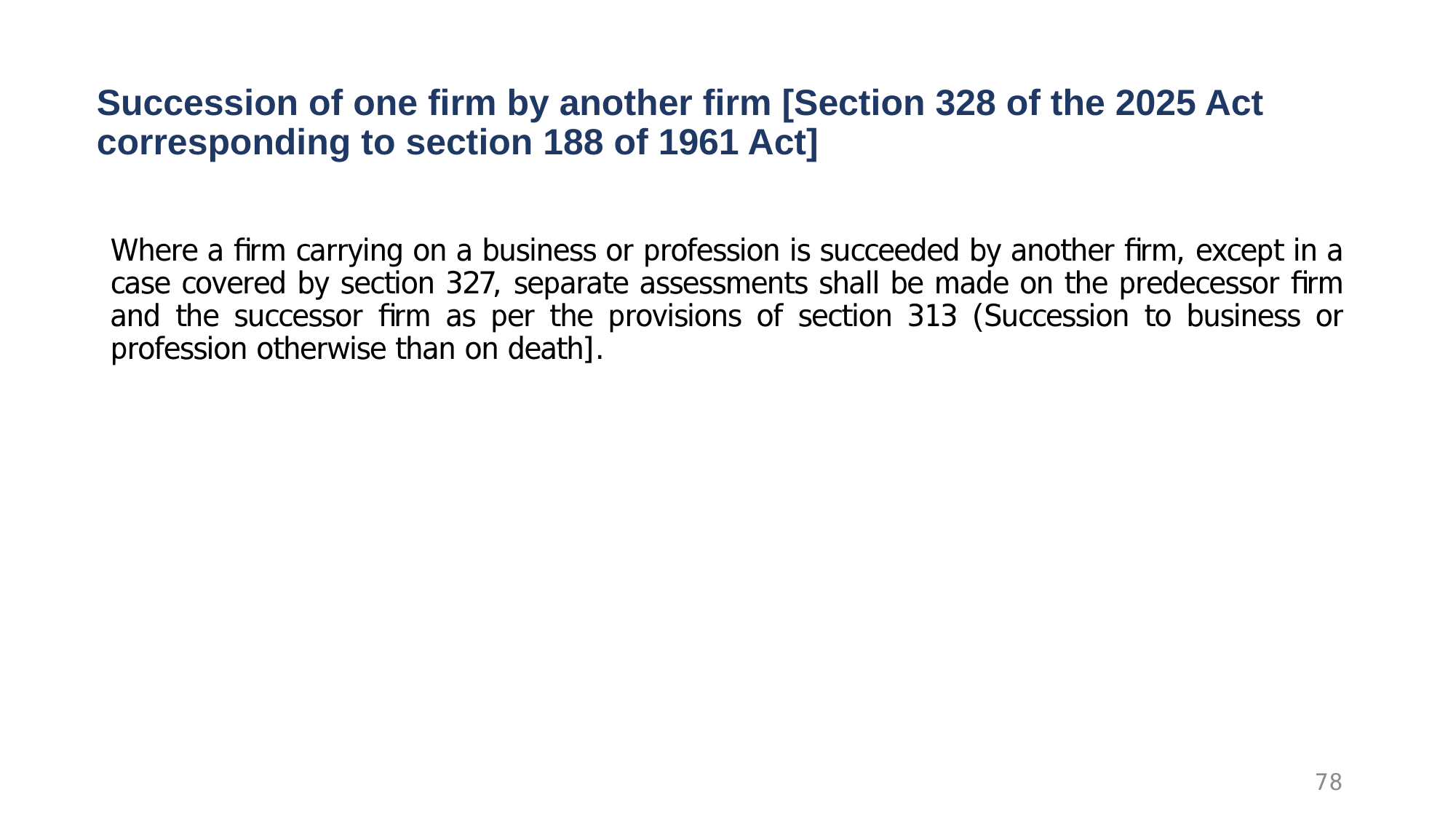

# Succession of one firm by another firm [Section 328 of the 2025 Act corresponding to section 188 of 1961 Act]
Where a firm carrying on a business or profession is succeeded by another firm, except in a case covered by section 327, separate assessments shall be made on the predecessor firm and the successor firm as per the provisions of section 313 (Succession to business or profession otherwise than on death].

78